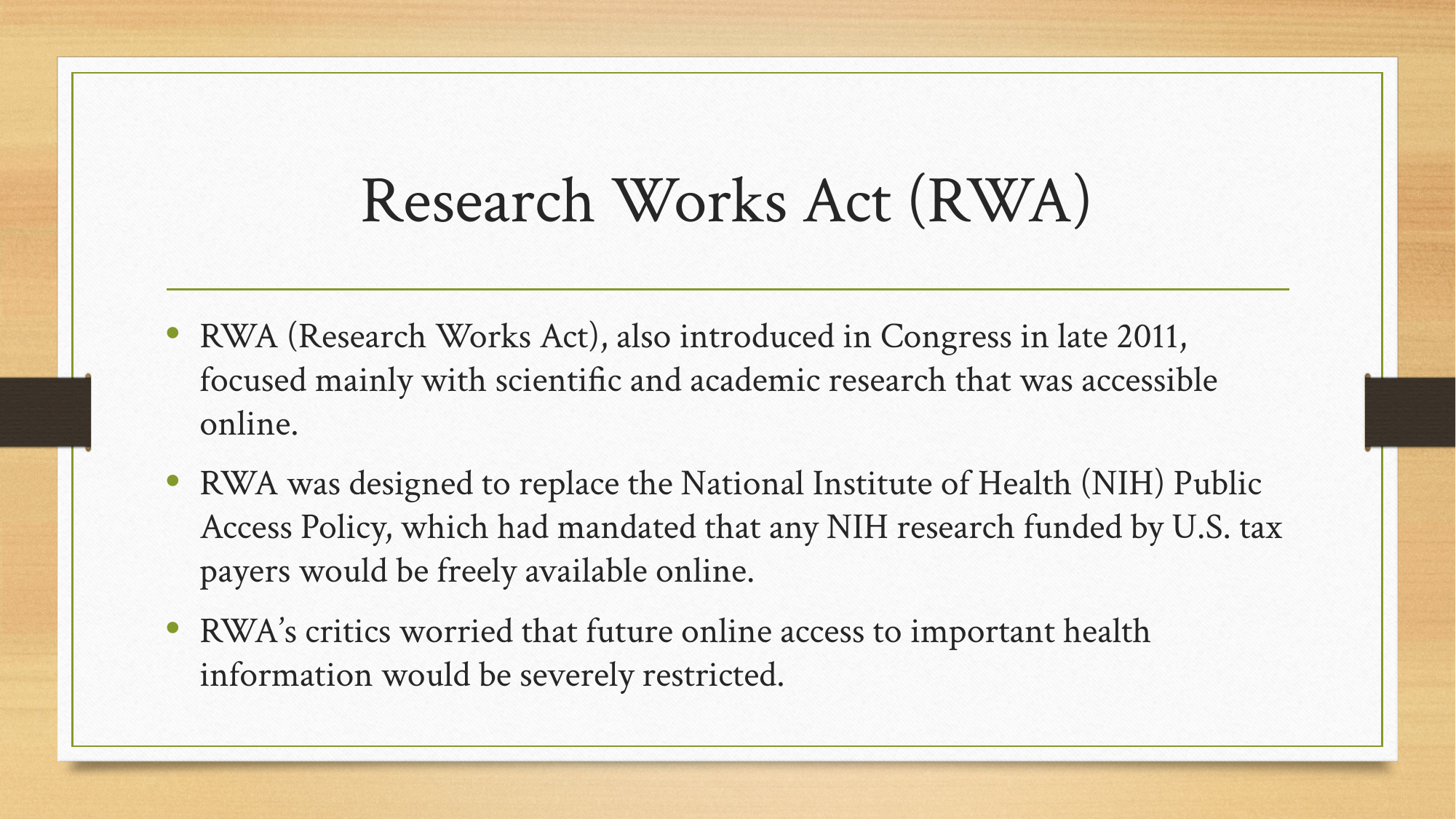

# Research Works Act (RWA)
RWA (Research Works Act), also introduced in Congress in late 2011, focused mainly with scientific and academic research that was accessible online.
RWA was designed to replace the National Institute of Health (NIH) Public Access Policy, which had mandated that any NIH research funded by U.S. tax payers would be freely available online.
RWA’s critics worried that future online access to important health information would be severely restricted.